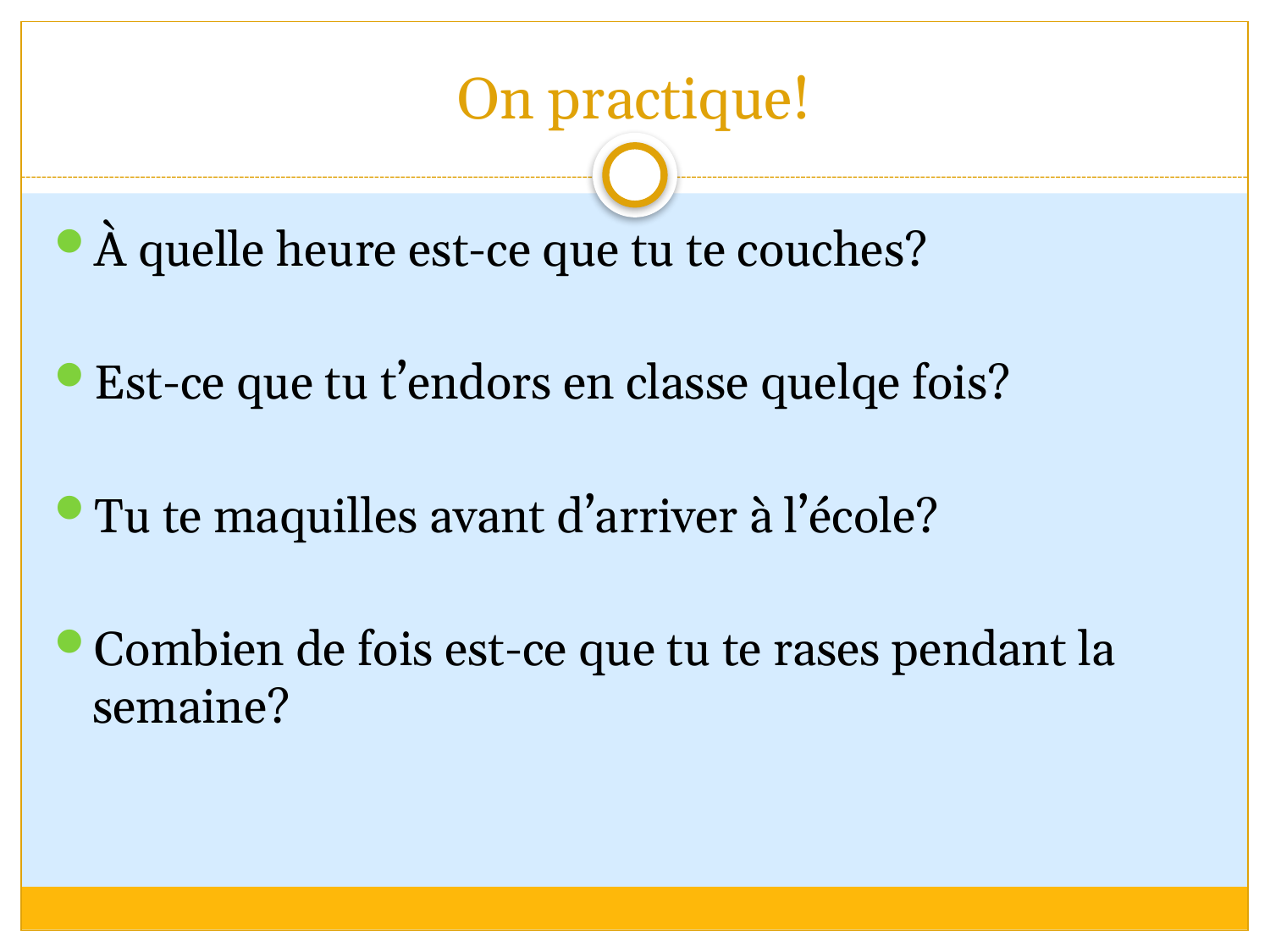

# On practique!
À quelle heure est-ce que tu te couches?

Est-ce que tu t’endors en classe quelqe fois?

Tu te maquilles avant d’arriver à l’école?

Combien de fois est-ce que tu te rases pendant la semaine?